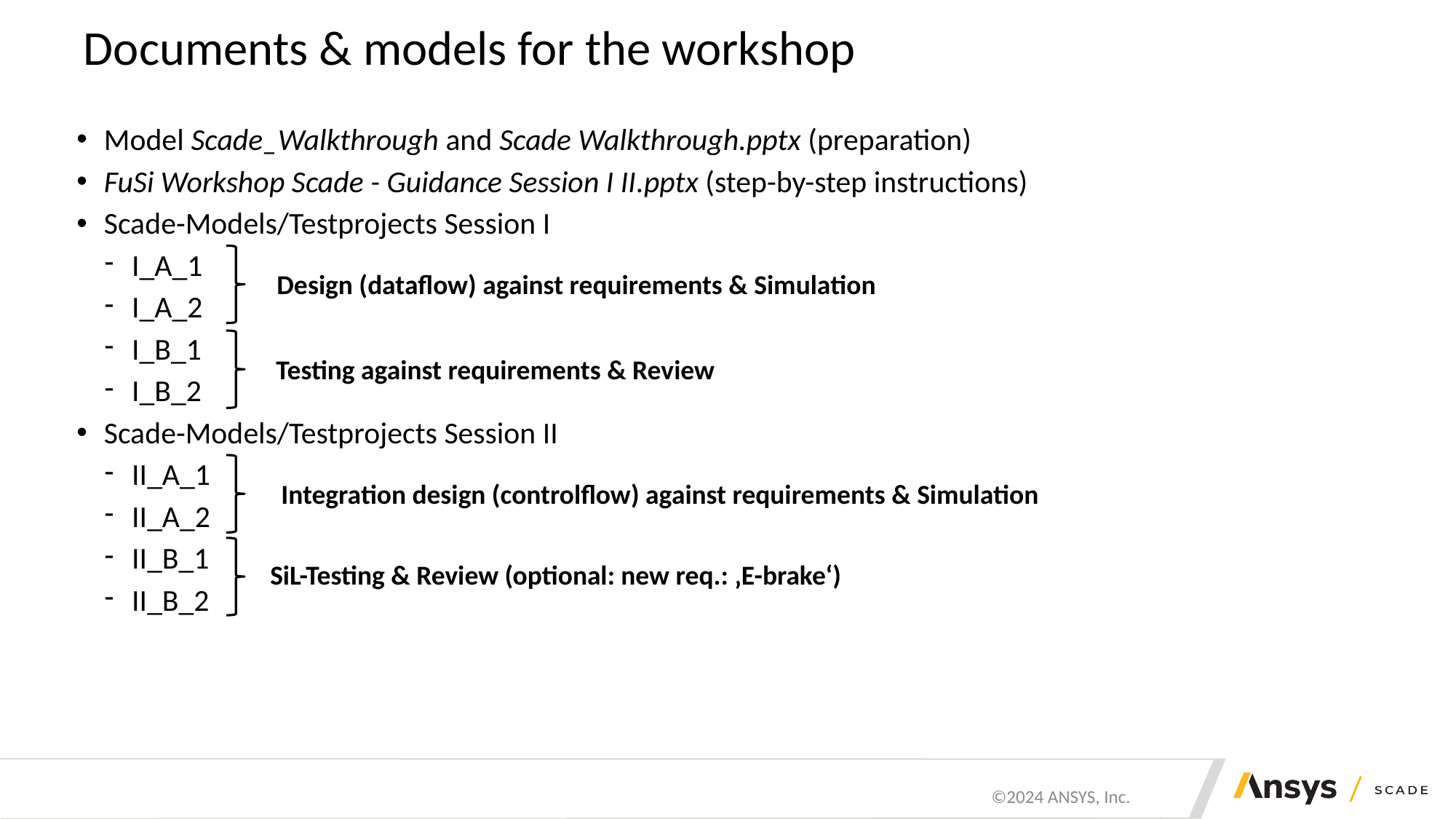

# Documents & models for the workshop
Model Scade_Walkthrough and Scade Walkthrough.pptx (preparation)
FuSi Workshop Scade - Guidance Session I II.pptx (step-by-step instructions)
Scade-Models/Testprojects Session I
I_A_1
I_A_2
I_B_1
I_B_2
Scade-Models/Testprojects Session II
II_A_1
II_A_2
II_B_1
II_B_2

Design (dataflow) against requirements & Simulation

Testing against requirements & Review

Integration design (controlflow) against requirements & Simulation

SiL-Testing & Review (optional: new req.: ‚E-brake‘)